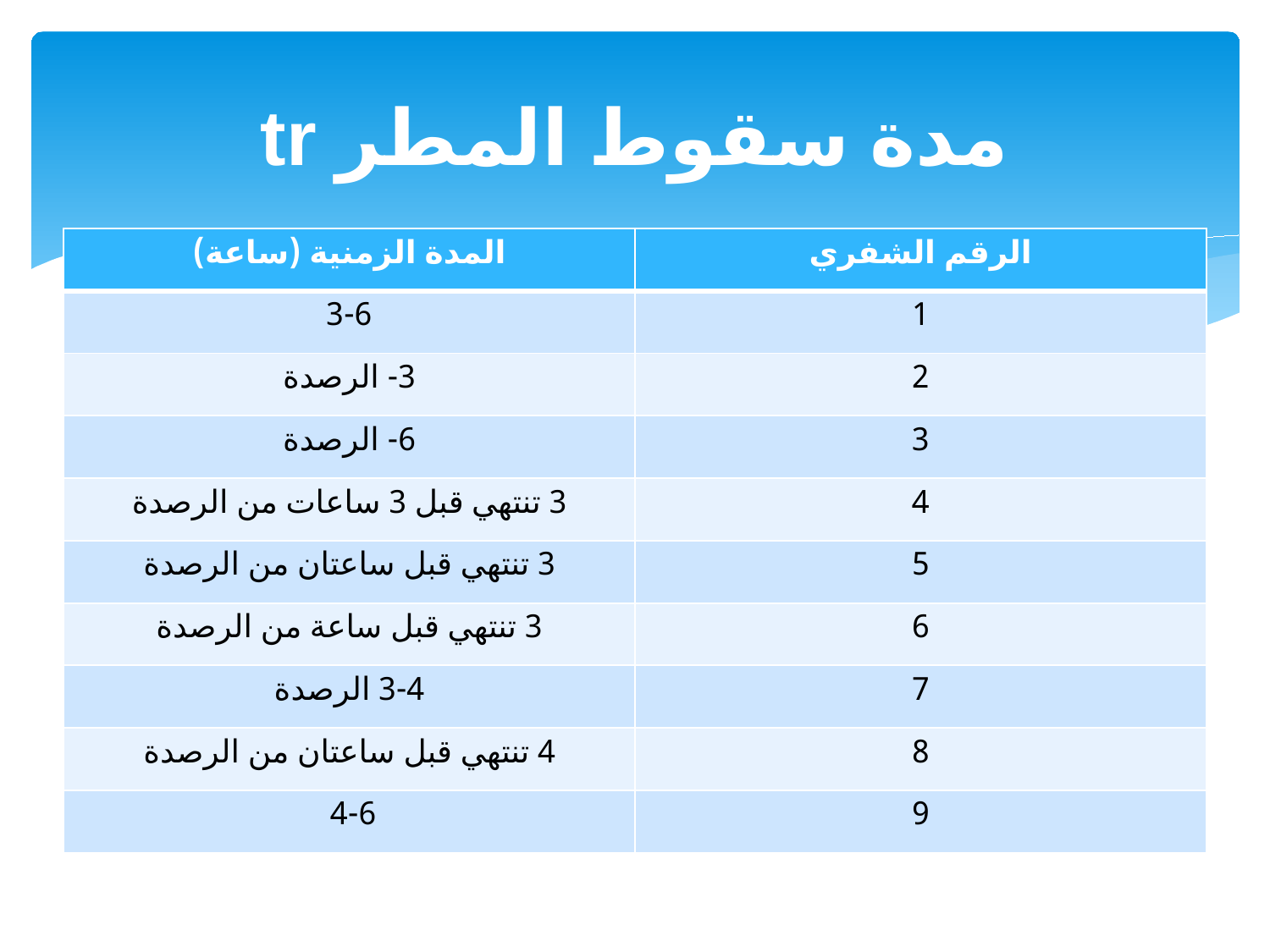

# مدة سقوط المطر tr
| المدة الزمنية (ساعة) | الرقم الشفري |
| --- | --- |
| 3-6 | 1 |
| 3- الرصدة | 2 |
| 6- الرصدة | 3 |
| 3 تنتهي قبل 3 ساعات من الرصدة | 4 |
| 3 تنتهي قبل ساعتان من الرصدة | 5 |
| 3 تنتهي قبل ساعة من الرصدة | 6 |
| 3-4 الرصدة | 7 |
| 4 تنتهي قبل ساعتان من الرصدة | 8 |
| 4-6 | 9 |